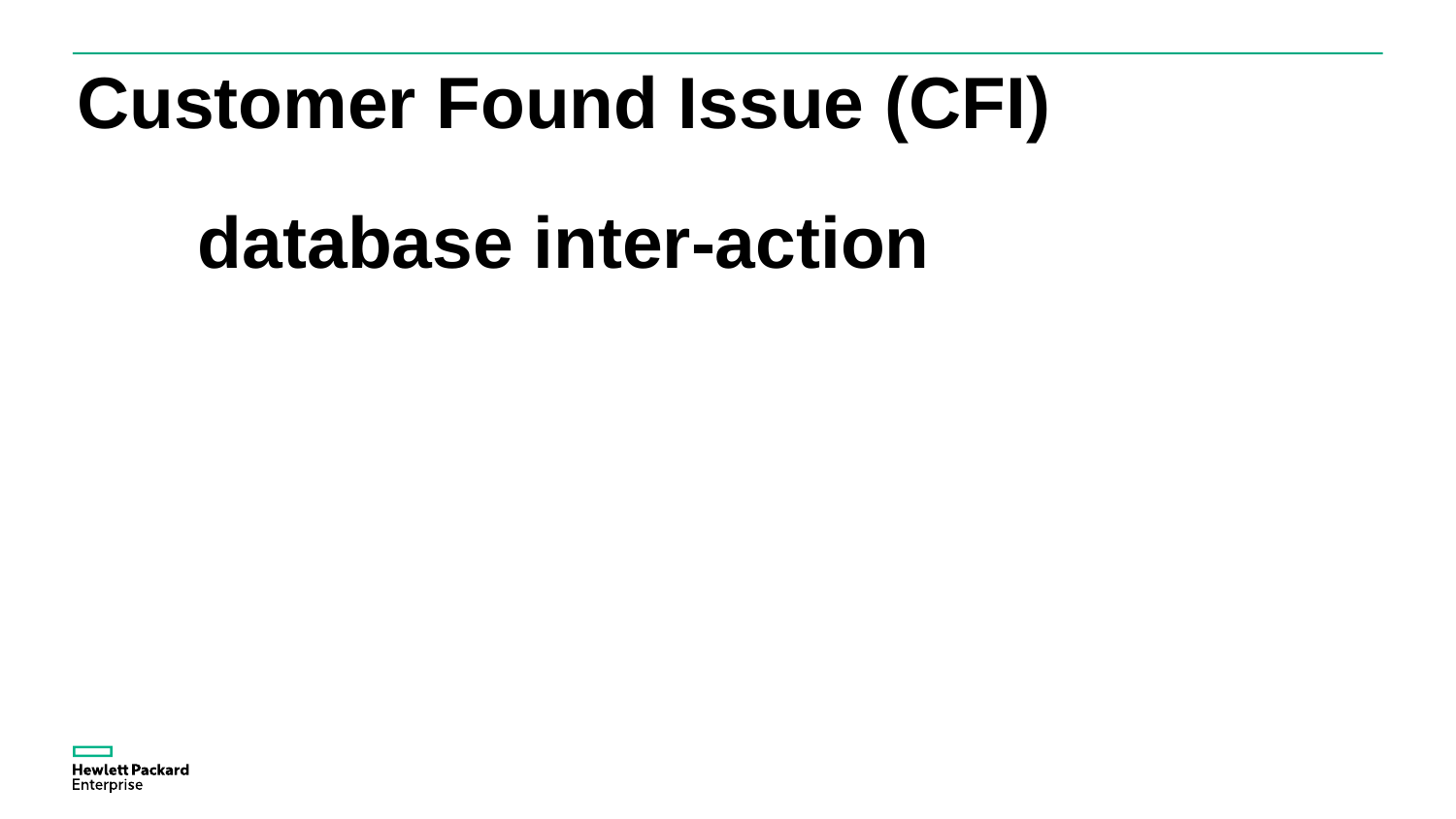

# Customer Found Issue (CFI) database inter-action